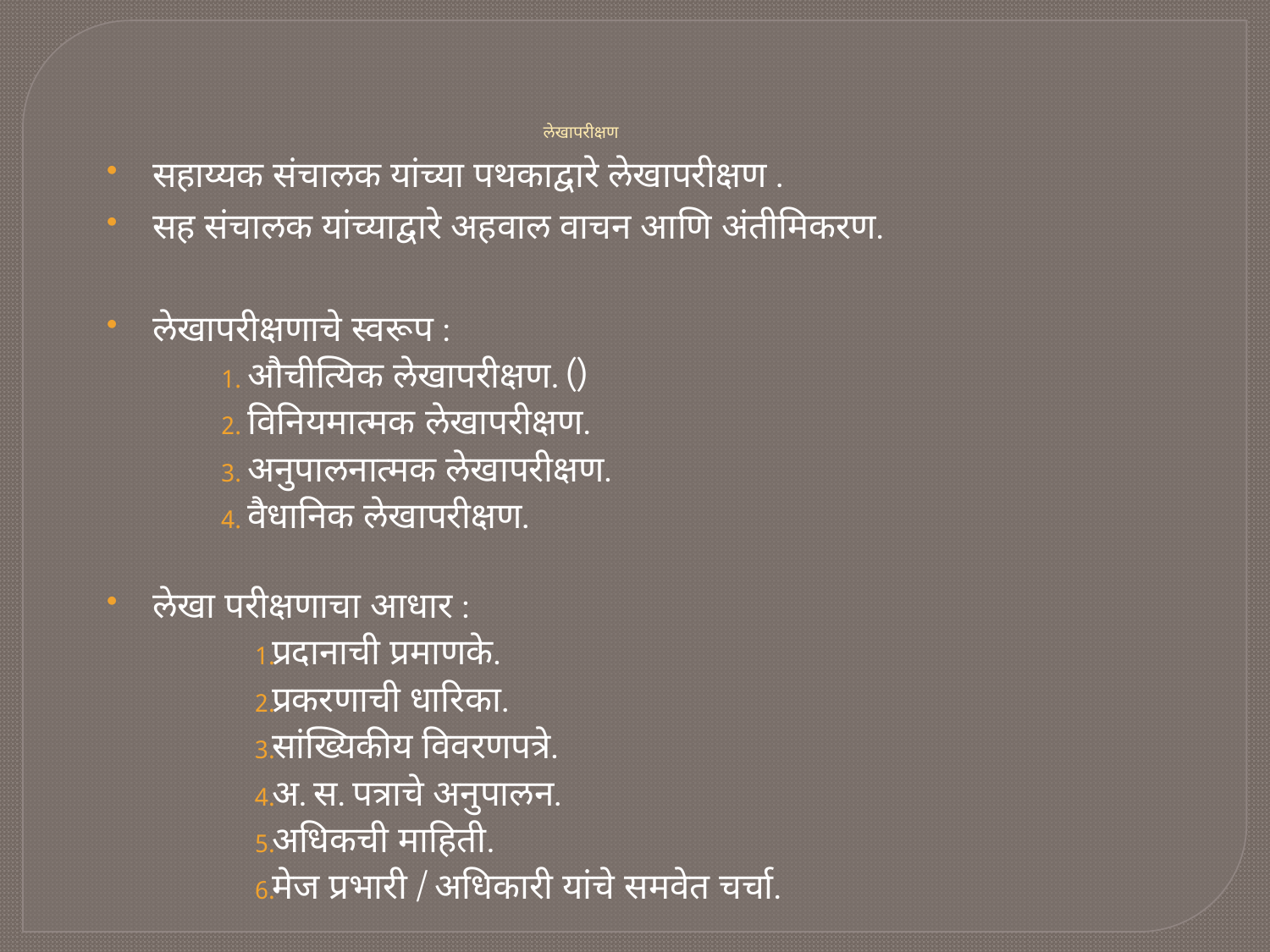

लेखापरीक्षण
सहाय्यक संचालक यांच्या पथकाद्वारे लेखापरीक्षण .
सह संचालक यांच्याद्वारे अहवाल वाचन आणि अंतीमिकरण.

लेखापरीक्षणाचे स्वरूप :
 औचीत्यिक लेखापरीक्षण. ()
 विनियमात्मक लेखापरीक्षण.
 अनुपालनात्मक लेखापरीक्षण.
 वैधानिक लेखापरीक्षण.

लेखा परीक्षणाचा आधार :
प्रदानाची प्रमाणके.
प्रकरणाची धारिका.
सांख्यिकीय विवरणपत्रे.
अ. स. पत्राचे अनुपालन.
अधिकची माहिती.
मेज प्रभारी / अधिकारी यांचे समवेत चर्चा.